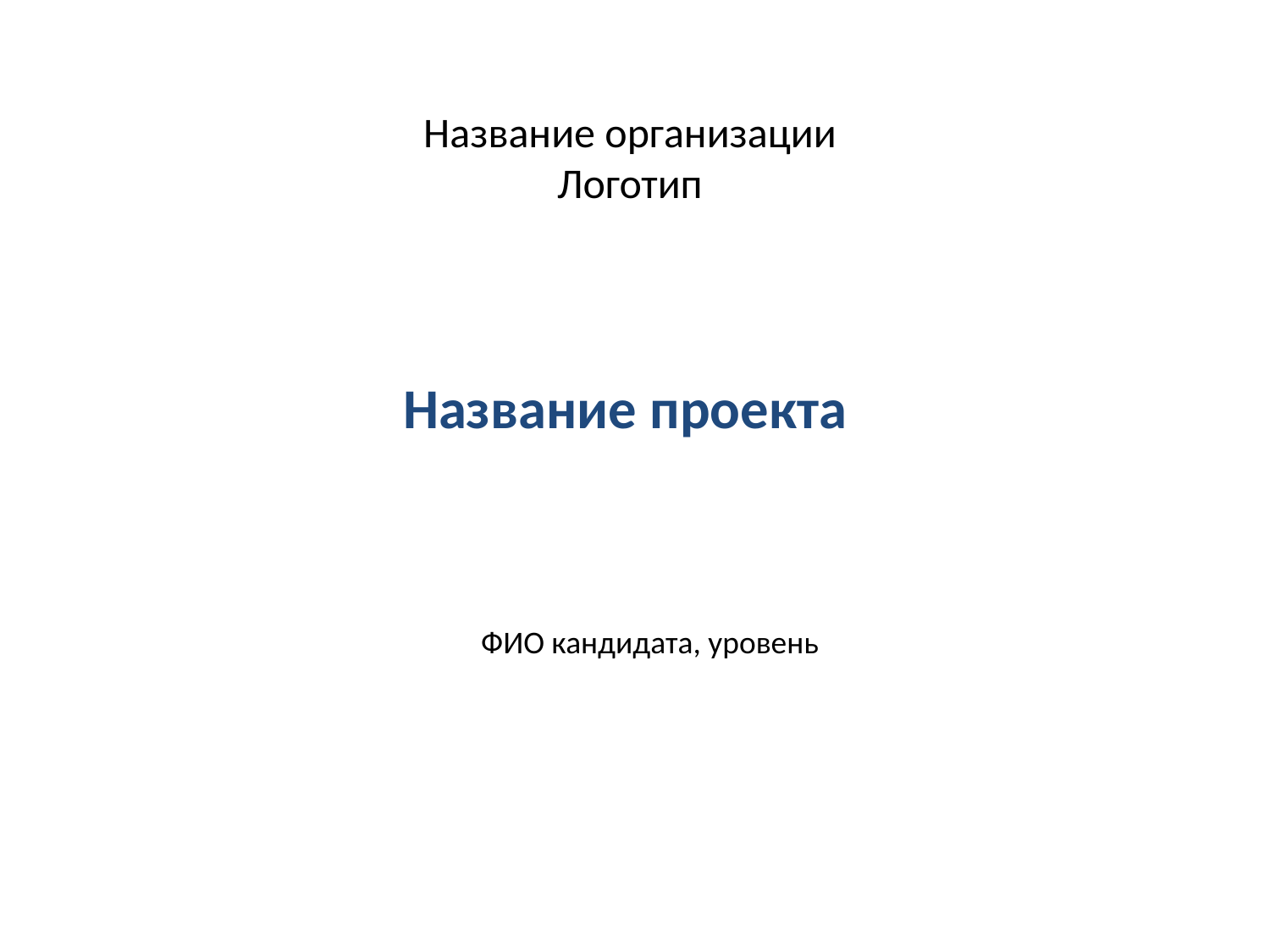

# Название организации Логотип
Название проекта
ФИО кандидата, уровень